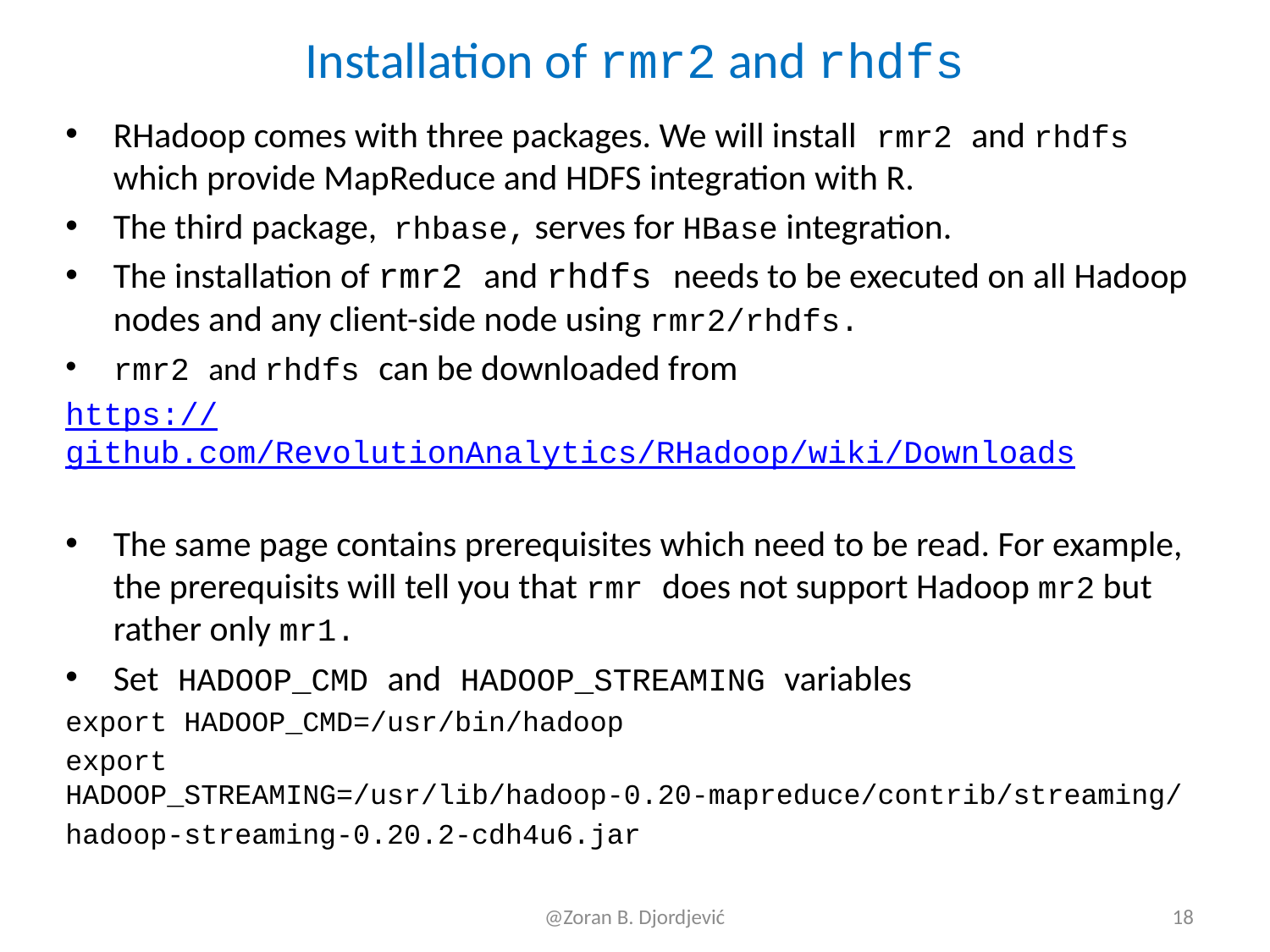

# Installation of rmr2 and rhdfs
RHadoop comes with three packages. We will install rmr2 and rhdfs which provide MapReduce and HDFS integration with R.
The third package,  rhbase, serves for HBase integration.
The installation of rmr2 and rhdfs needs to be executed on all Hadoop nodes and any client-side node using rmr2/rhdfs.
rmr2 and rhdfs can be downloaded from
https://github.com/RevolutionAnalytics/RHadoop/wiki/Downloads

The same page contains prerequisites which need to be read. For example, the prerequisits will tell you that rmr does not support Hadoop mr2 but rather only mr1.
Set HADOOP_CMD and HADOOP_STREAMING variables
export HADOOP_CMD=/usr/bin/hadoop
export HADOOP_STREAMING=/usr/lib/hadoop-0.20-mapreduce/contrib/streaming/
hadoop-streaming-0.20.2-cdh4u6.jar
@Zoran B. Djordjević
18